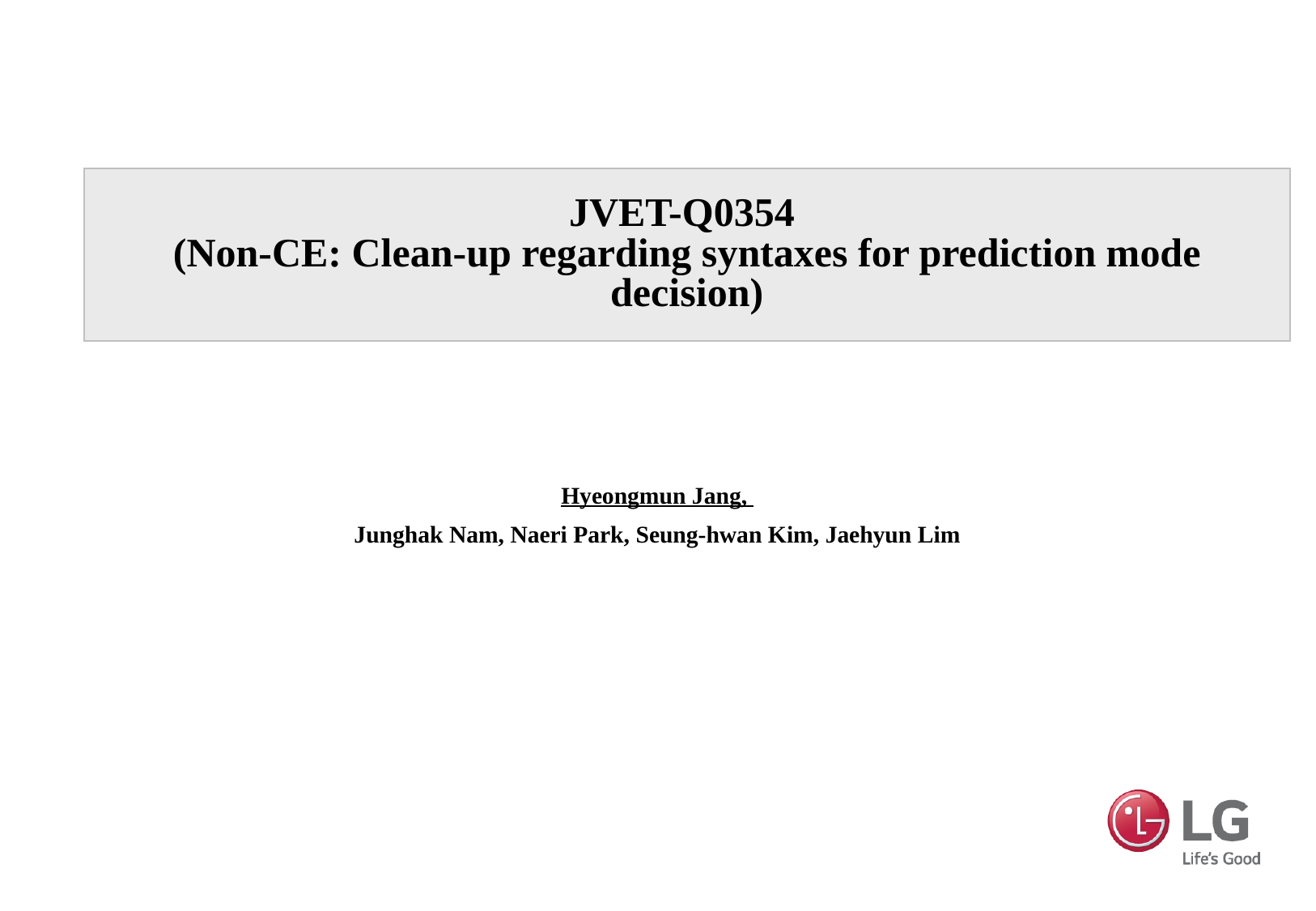

# JVET-Q0354 (Non-CE: Clean-up regarding syntaxes for prediction mode decision)
Hyeongmun Jang,
Junghak Nam, Naeri Park, Seung-hwan Kim, Jaehyun Lim